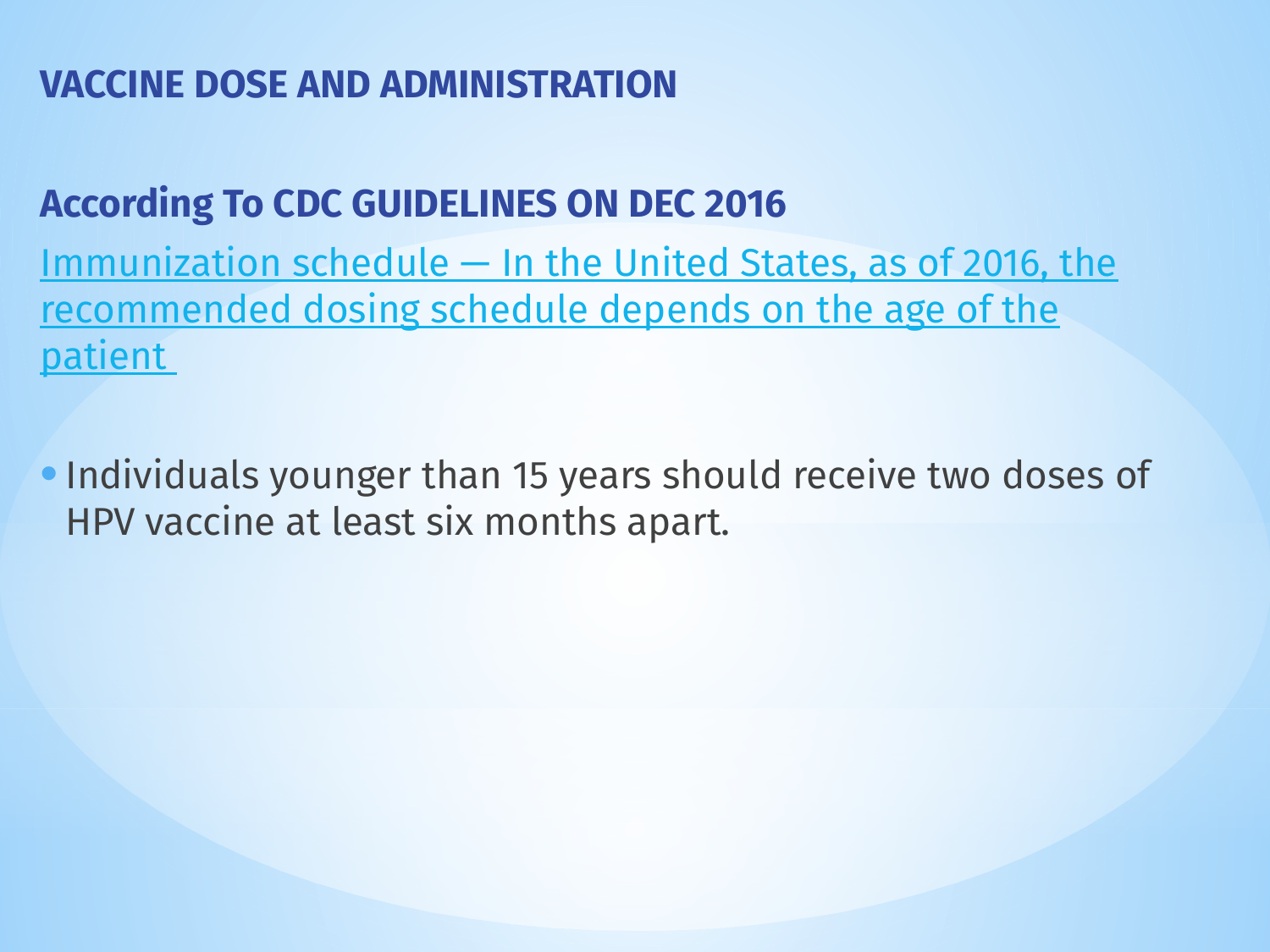

VACCINE DOSE AND ADMINISTRATION

According To CDC GUIDELINES ON DEC 2016
Immunization schedule — In the United States, as of 2016, the recommended dosing schedule depends on the age of the patient

Individuals younger than 15 years should receive two doses of HPV vaccine at least six months apart.

#